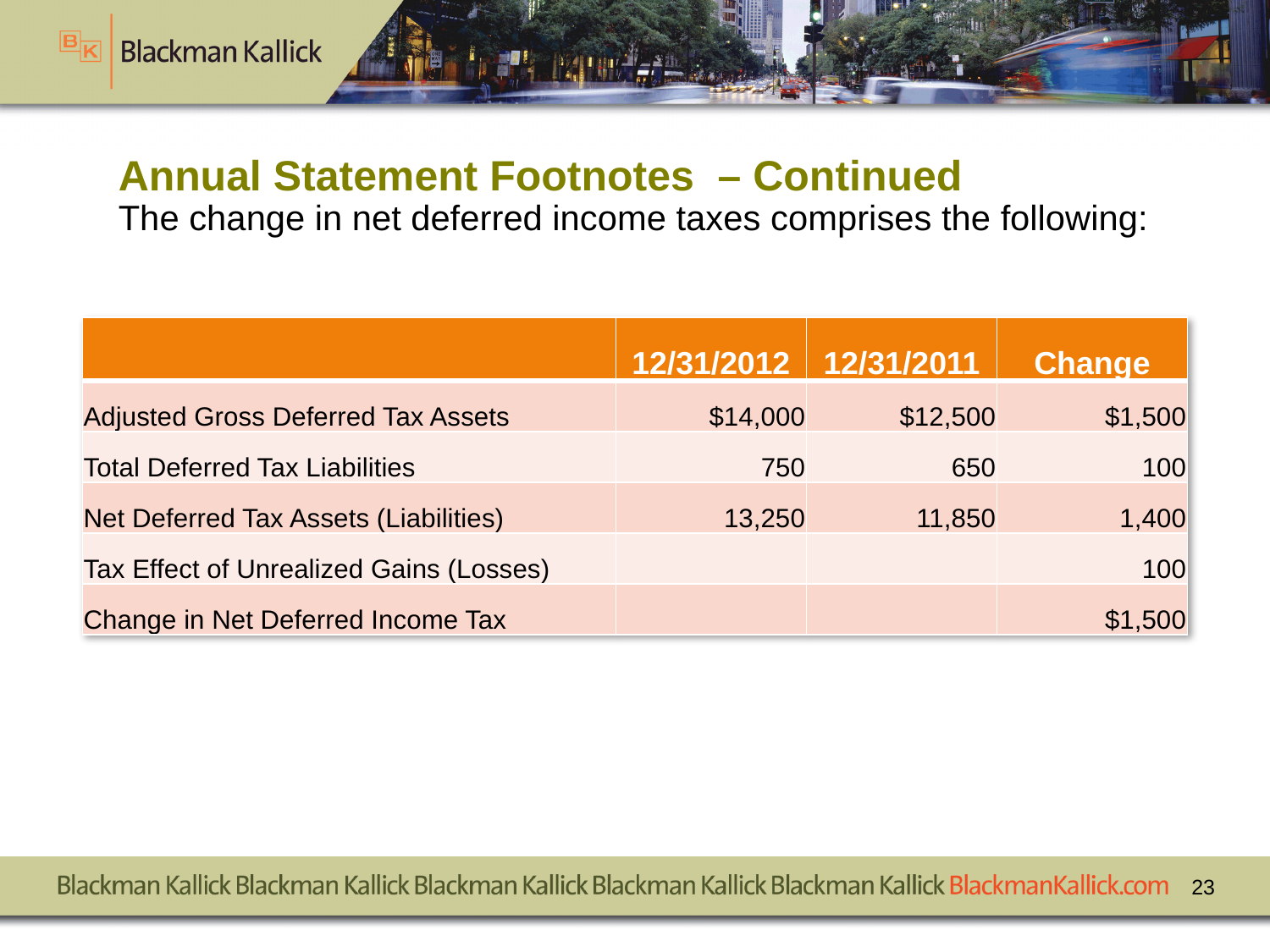

# Annual Statement Footnotes  – Continued The change in net deferred income taxes comprises the following:
|  | 12/31/2012 | 12/31/2011 | Change |
| --- | --- | --- | --- |
| Adjusted Gross Deferred Tax Assets | $14,000 | $12,500 | $1,500 |
| Total Deferred Tax Liabilities | 750 | 650 | 100 |
| Net Deferred Tax Assets (Liabilities) | 13,250 | 11,850 | 1,400 |
| Tax Effect of Unrealized Gains (Losses) |  |  | 100 |
| Change in Net Deferred Income Tax |  |  | $1,500 |